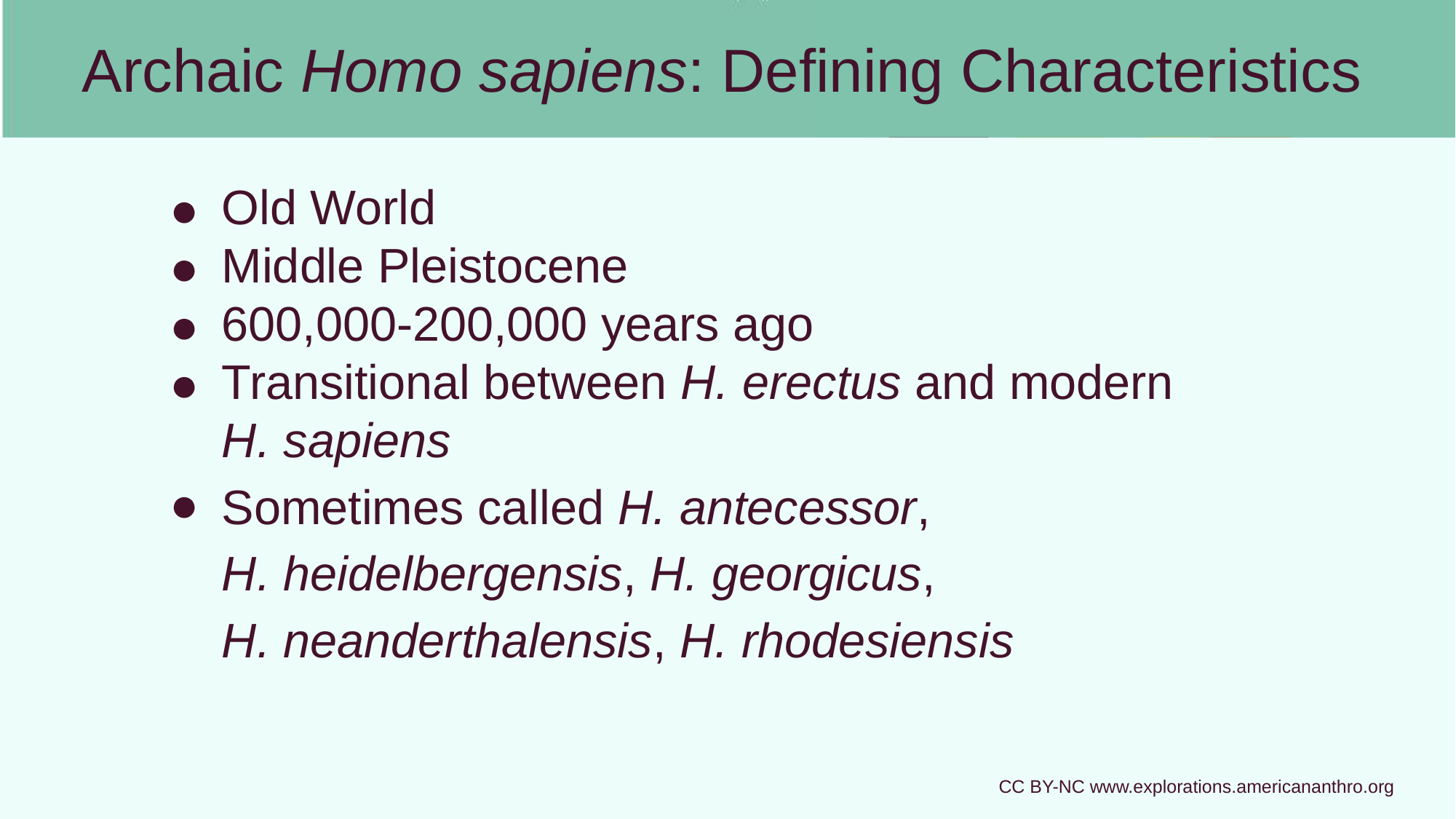

# Archaic Homo sapiens: Defining Characteristics
Old World
Middle Pleistocene
600,000-200,000 years ago
Transitional between H. erectus and modern
H. sapiens
Sometimes called H. antecessor,
H. heidelbergensis, H. georgicus,
H. neanderthalensis, H. rhodesiensis